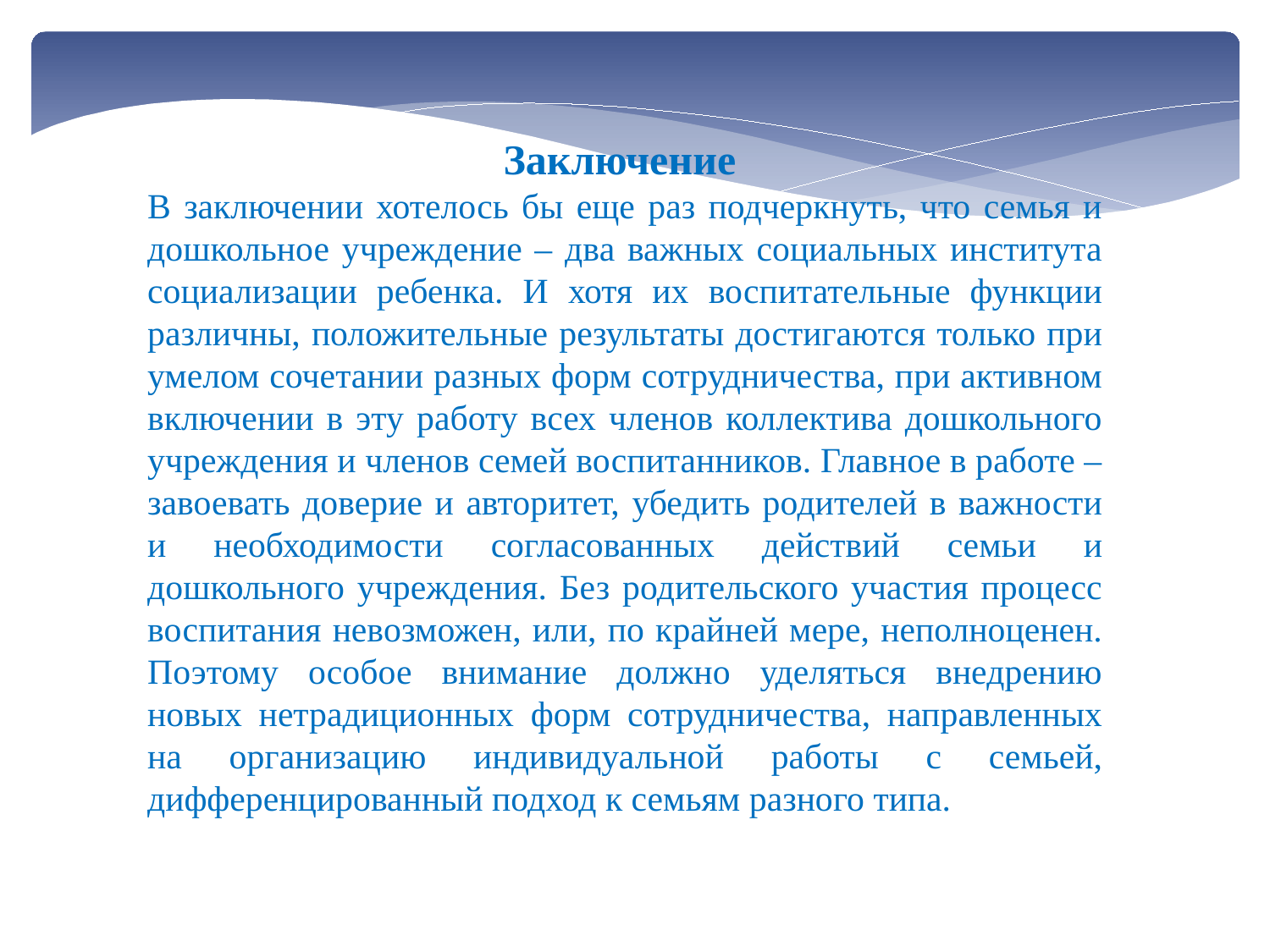

Заключение
В заключении хотелось бы еще раз подчеркнуть, что семья и дошкольное учреждение – два важных социальных института социализации ребенка. И хотя их воспитательные функции различны, положительные результаты достигаются только при умелом сочетании разных форм сотрудничества, при активном включении в эту работу всех членов коллектива дошкольного учреждения и членов семей воспитанников. Главное в работе – завоевать доверие и авторитет, убедить родителей в важности и необходимости согласованных действий семьи и дошкольного учреждения. Без родительского участия процесс воспитания невозможен, или, по крайней мере, неполноценен. Поэтому особое внимание должно уделяться внедрению новых нетрадиционных форм сотрудничества, направленных на организацию индивидуальной работы с семьей, дифференцированный подход к семьям разного типа.